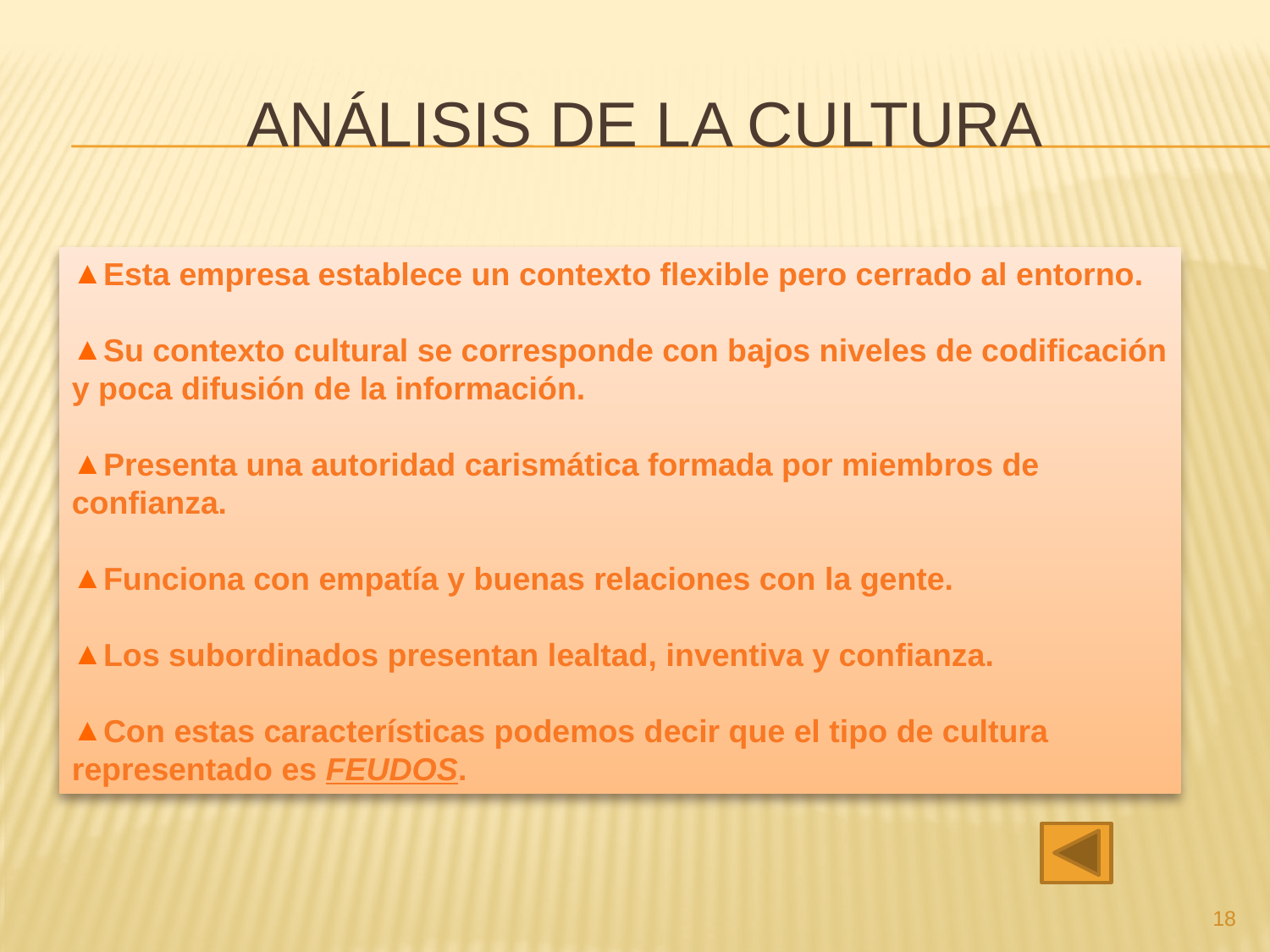

# Análisis de la cultura
Esta empresa establece un contexto flexible pero cerrado al entorno.

Su contexto cultural se corresponde con bajos niveles de codificación y poca difusión de la información.

Presenta una autoridad carismática formada por miembros de confianza.

Funciona con empatía y buenas relaciones con la gente.

Los subordinados presentan lealtad, inventiva y confianza.

Con estas características podemos decir que el tipo de cultura representado es FEUDOS.

18